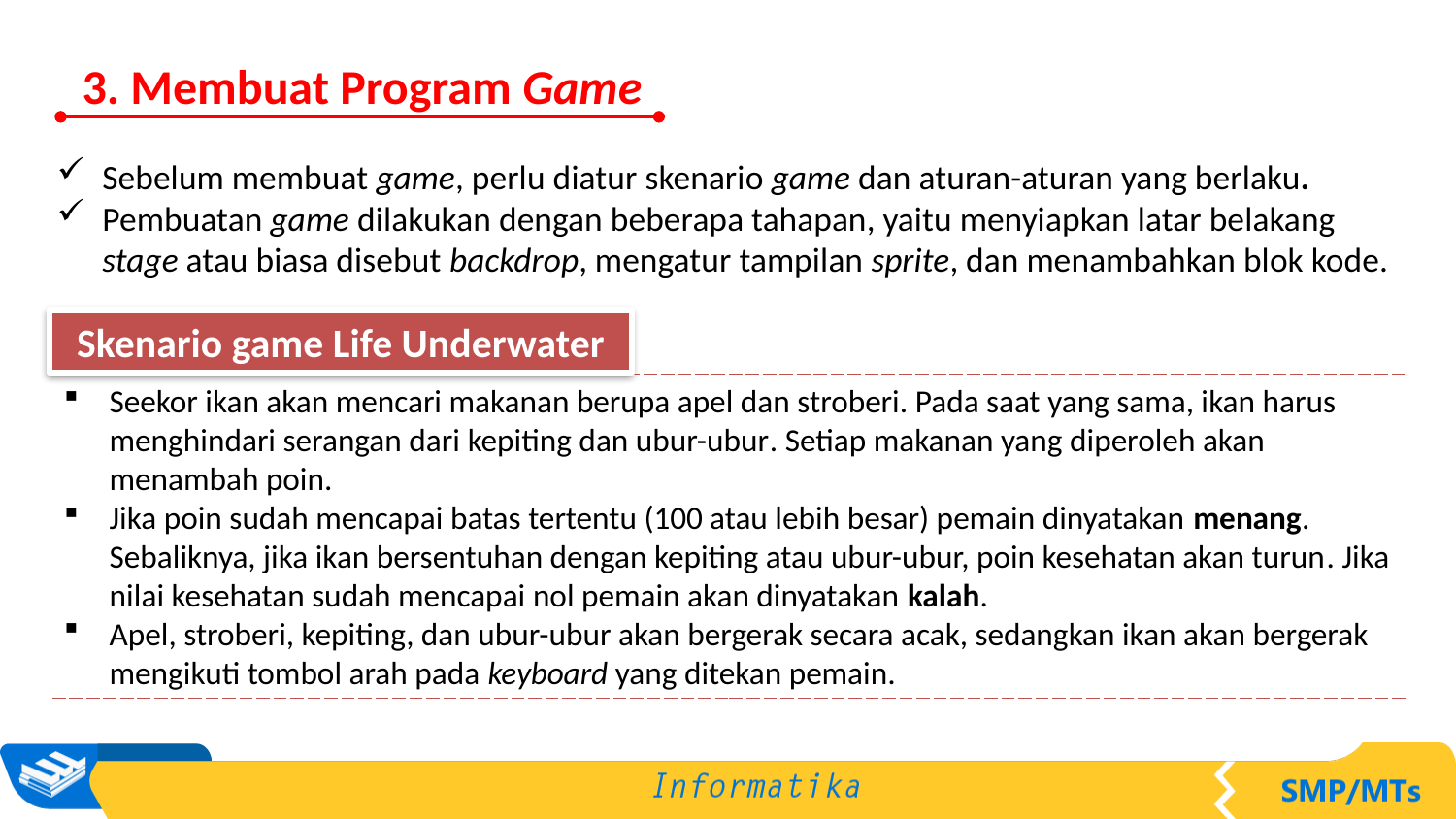

3. Membuat Program Game
Sebelum membuat game, perlu diatur skenario game dan aturan-aturan yang berlaku.
Pembuatan game dilakukan dengan beberapa tahapan, yaitu menyiapkan latar belakang stage atau biasa disebut backdrop, mengatur tampilan sprite, dan menambahkan blok kode.
Skenario game Life Underwater
Seekor ikan akan mencari makanan berupa apel dan stroberi. Pada saat yang sama, ikan harus menghindari serangan dari kepiting dan ubur-ubur. Setiap makanan yang diperoleh akan menambah poin.
Jika poin sudah mencapai batas tertentu (100 atau lebih besar) pemain dinyatakan menang. Sebaliknya, jika ikan bersentuhan dengan kepiting atau ubur-ubur, poin kesehatan akan turun. Jika nilai kesehatan sudah mencapai nol pemain akan dinyatakan kalah.
Apel, stroberi, kepiting, dan ubur-ubur akan bergerak secara acak, sedangkan ikan akan bergerak mengikuti tombol arah pada keyboard yang ditekan pemain.